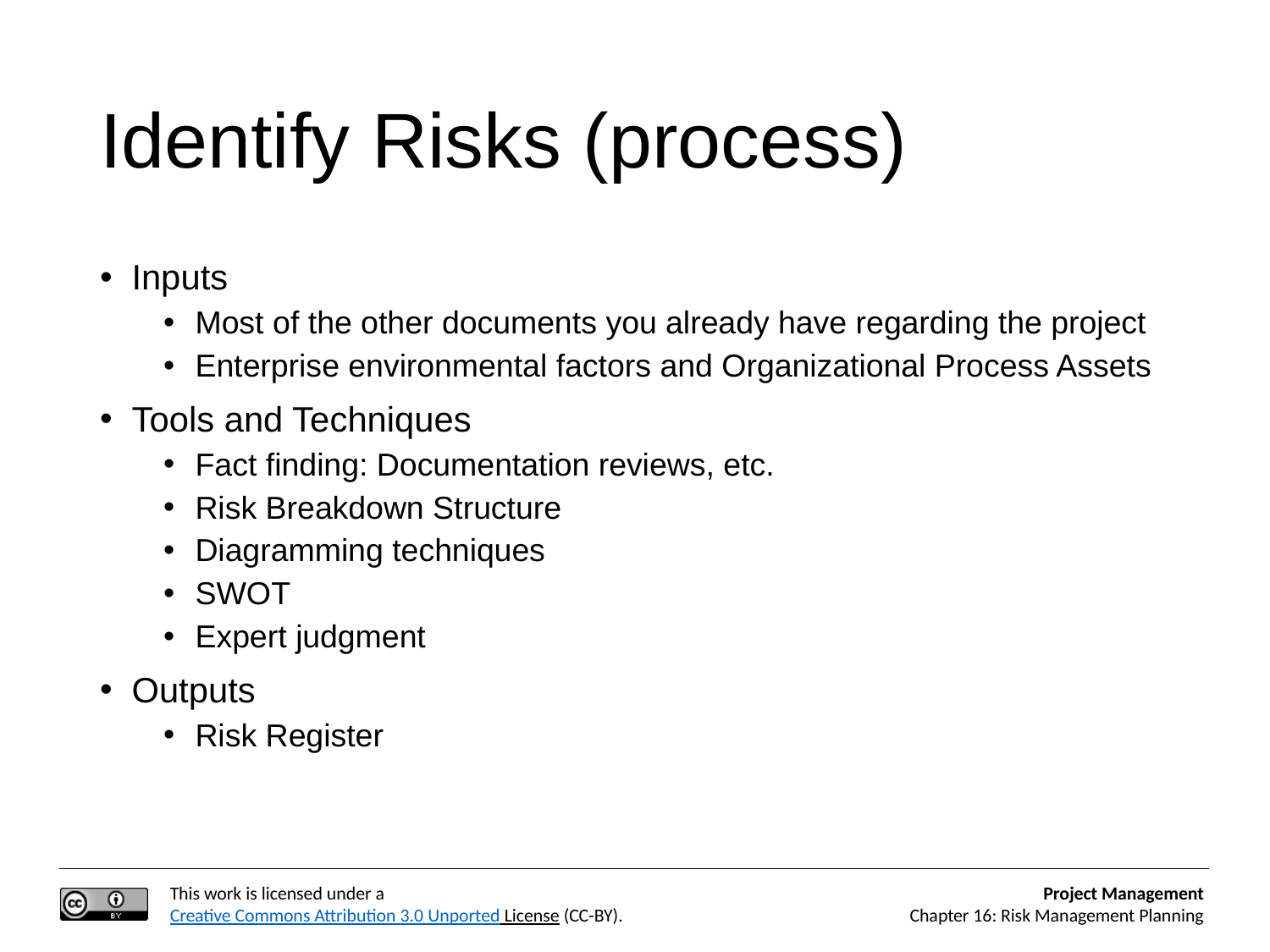

# Identify Risks (process)
Inputs
Most of the other documents you already have regarding the project
Enterprise environmental factors and Organizational Process Assets
Tools and Techniques
Fact finding: Documentation reviews, etc.
Risk Breakdown Structure
Diagramming techniques
SWOT
Expert judgment
Outputs
Risk Register